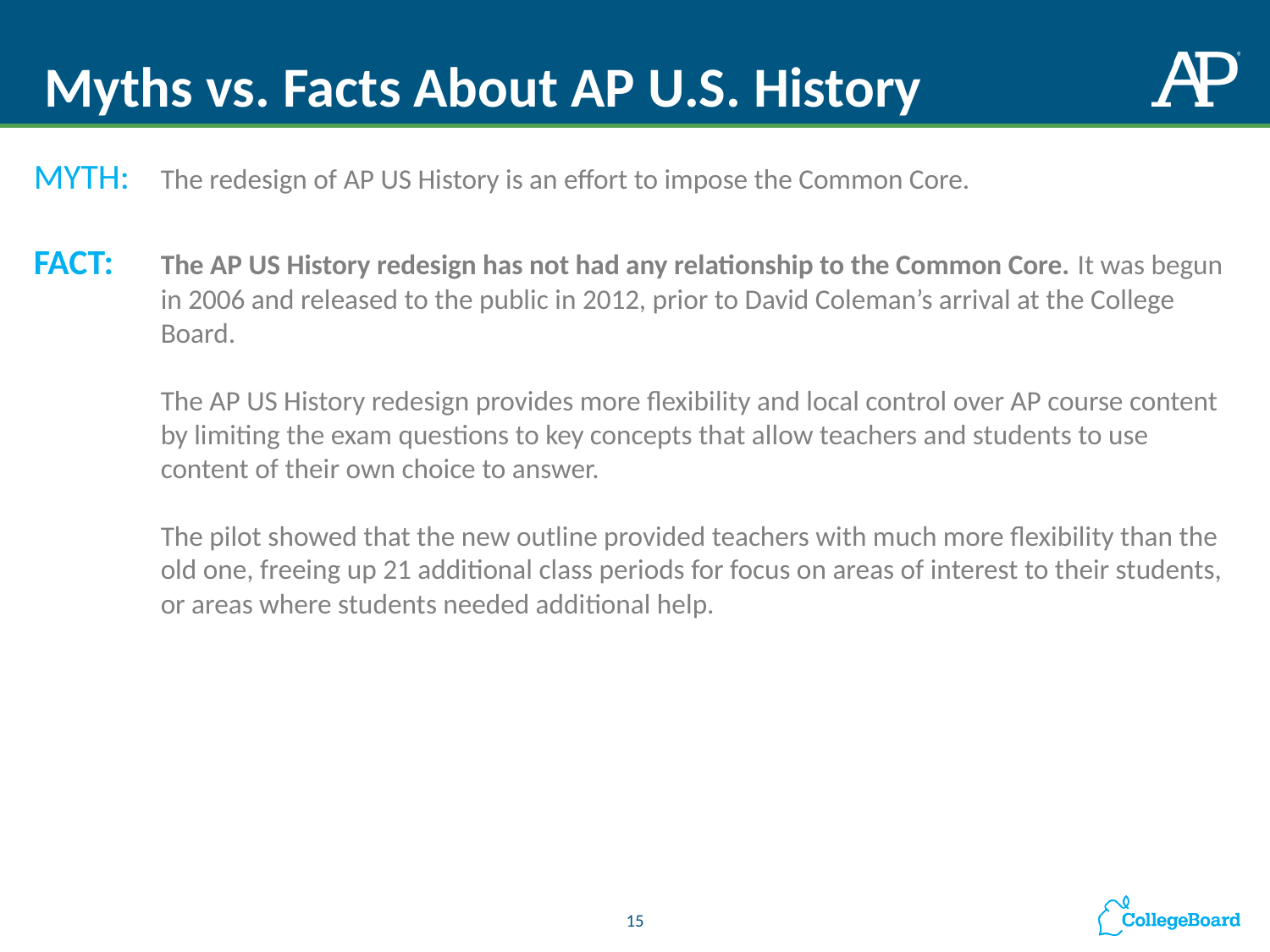

# Myths vs. Facts About AP U.S. History
MYTH: 	The redesign of AP US History is an effort to impose the Common Core.

FACT:  	The AP US History redesign has not had any relationship to the Common Core. It was begun in 2006 and released to the public in 2012, prior to David Coleman’s arrival at the College Board.

	The AP US History redesign provides more flexibility and local control over AP course content by limiting the exam questions to key concepts that allow teachers and students to use content of their own choice to answer.

	The pilot showed that the new outline provided teachers with much more flexibility than the old one, freeing up 21 additional class periods for focus on areas of interest to their students, or areas where students needed additional help.

15